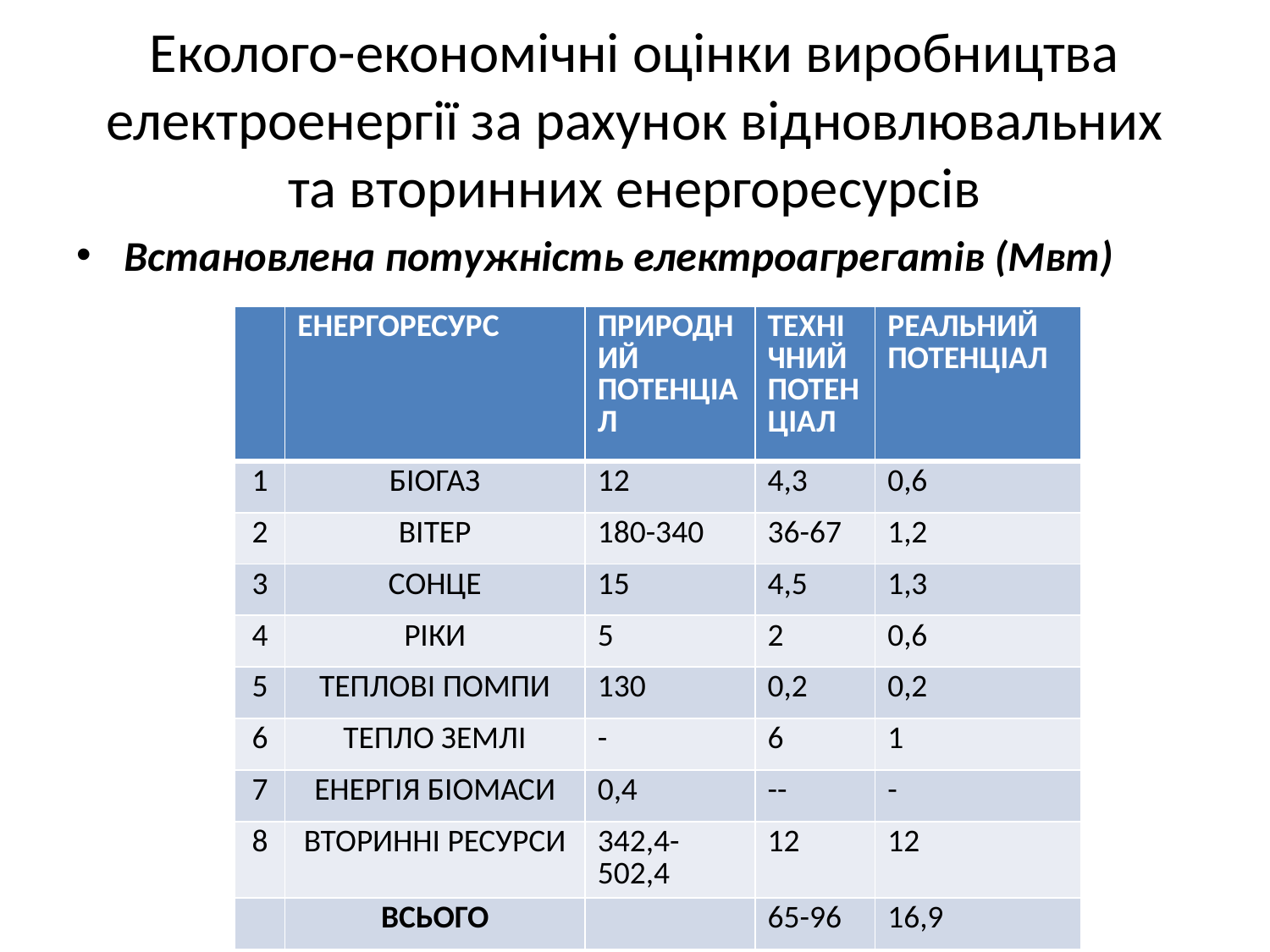

# Еколого-економічні оцінки виробництва електроенергії за рахунок відновлювальних та вторинних енергоресурсів
Встановлена потужність електроагрегатів (Мвт)
|  | ЕНЕРГОРЕСУРС | ПРИРОДНИЙ ПОТЕНЦІАЛ | ТЕХНІЧНИЙ ПОТЕНЦІАЛ | РЕАЛЬНИЙ ПОТЕНЦІАЛ |
| --- | --- | --- | --- | --- |
| 1 | БІОГАЗ | 12 | 4,3 | 0,6 |
| 2 | ВІТЕР | 180-340 | 36-67 | 1,2 |
| 3 | СОНЦЕ | 15 | 4,5 | 1,3 |
| 4 | РІКИ | 5 | 2 | 0,6 |
| 5 | ТЕПЛОВІ ПОМПИ | 130 | 0,2 | 0,2 |
| 6 | ТЕПЛО ЗЕМЛІ | - | 6 | 1 |
| 7 | ЕНЕРГІЯ БІОМАСИ | 0,4 | -- | - |
| 8 | ВТОРИННІ РЕСУРСИ | 342,4-502,4 | 12 | 12 |
|  | ВСЬОГО |  | 65-96 | 16,9 |